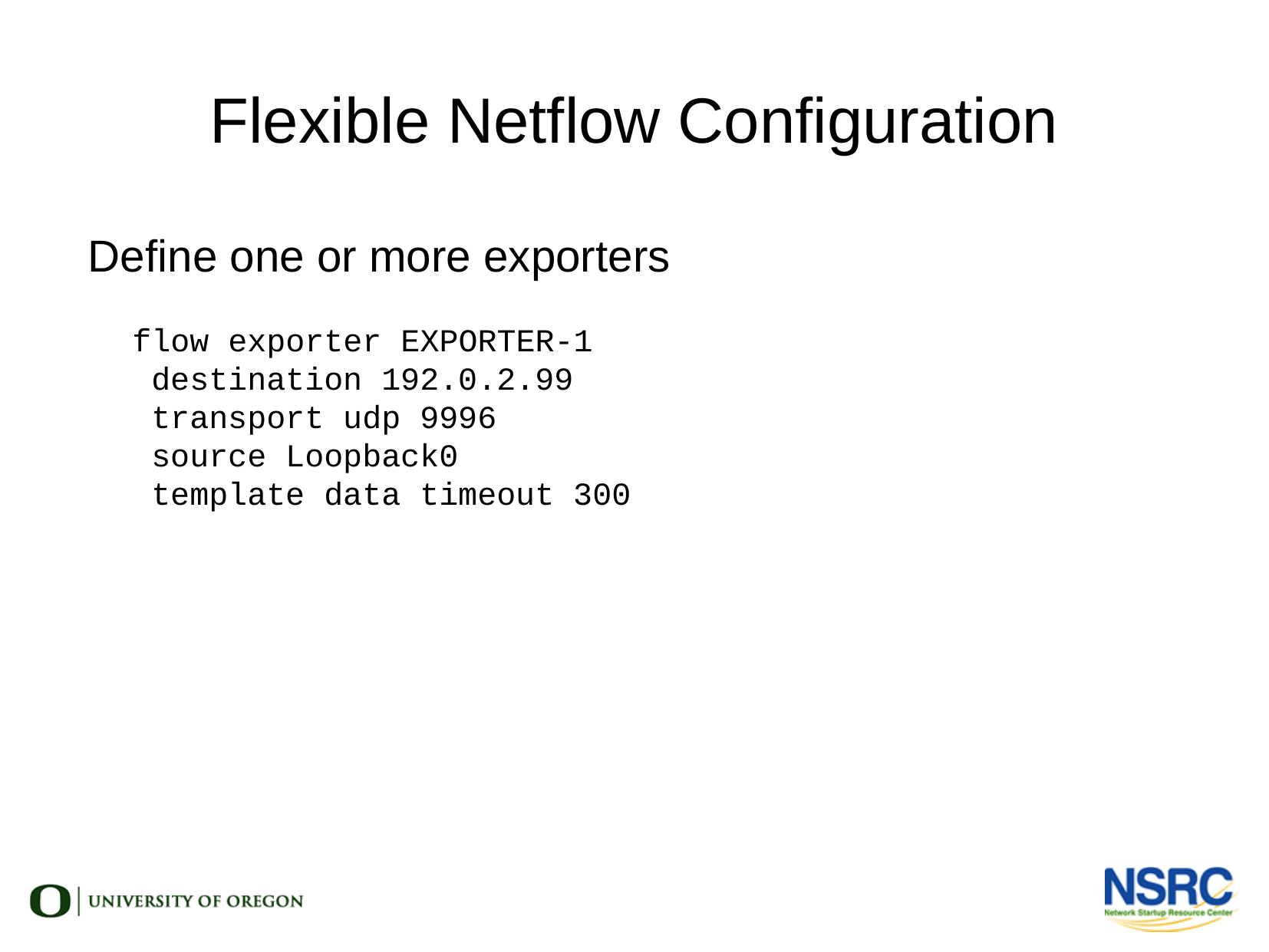

Flexible Netflow Configuration
Define one or more exporters

flow exporter EXPORTER-1
 destination 192.0.2.99
 transport udp 9996
 source Loopback0
 template data timeout 300